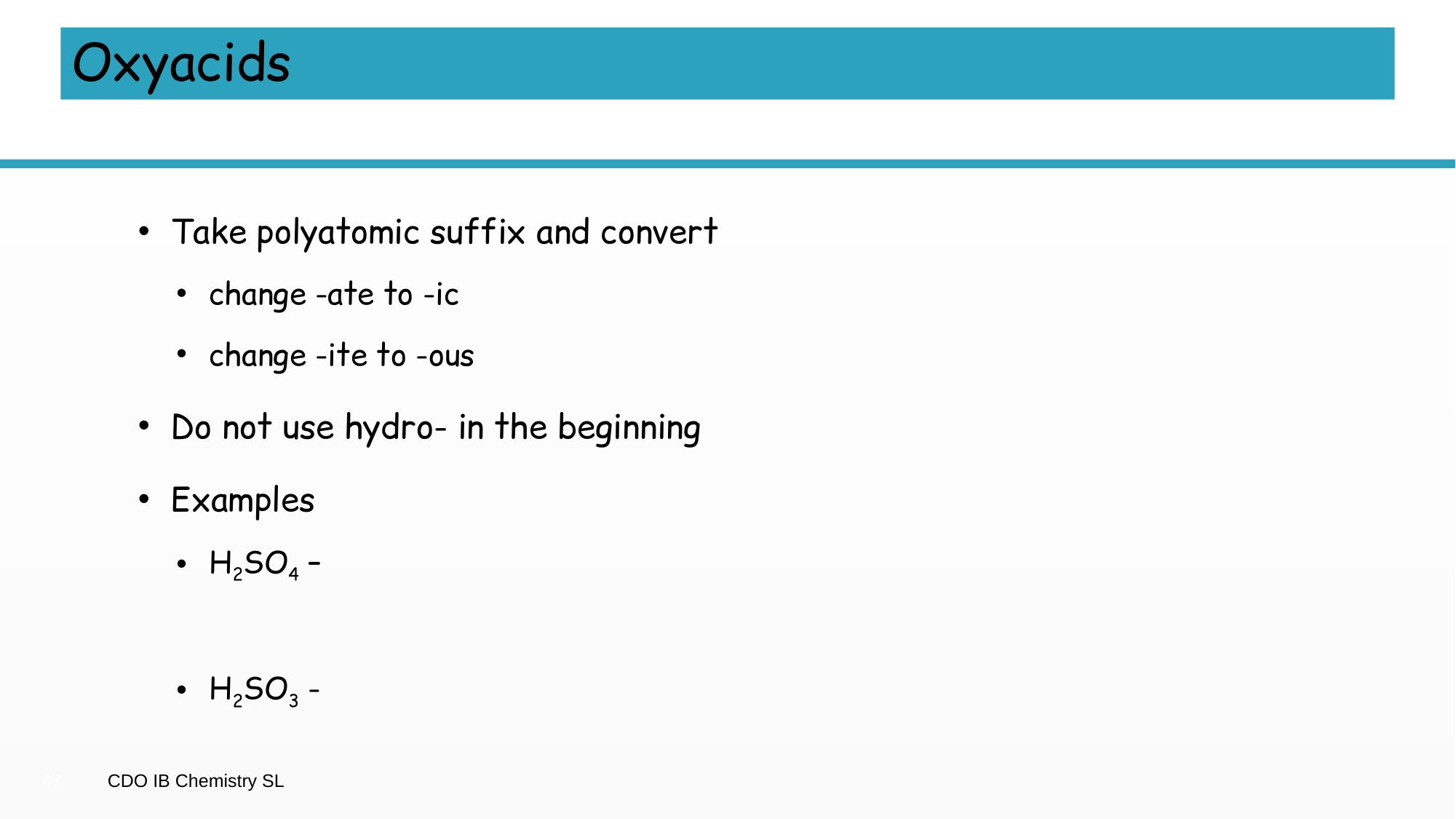

# Oxyacids
Take polyatomic suffix and convert
change -ate to -ic
change -ite to -ous
Do not use hydro- in the beginning
Examples
H2SO4 –

H2SO3 -
47
CDO IB Chemistry SL